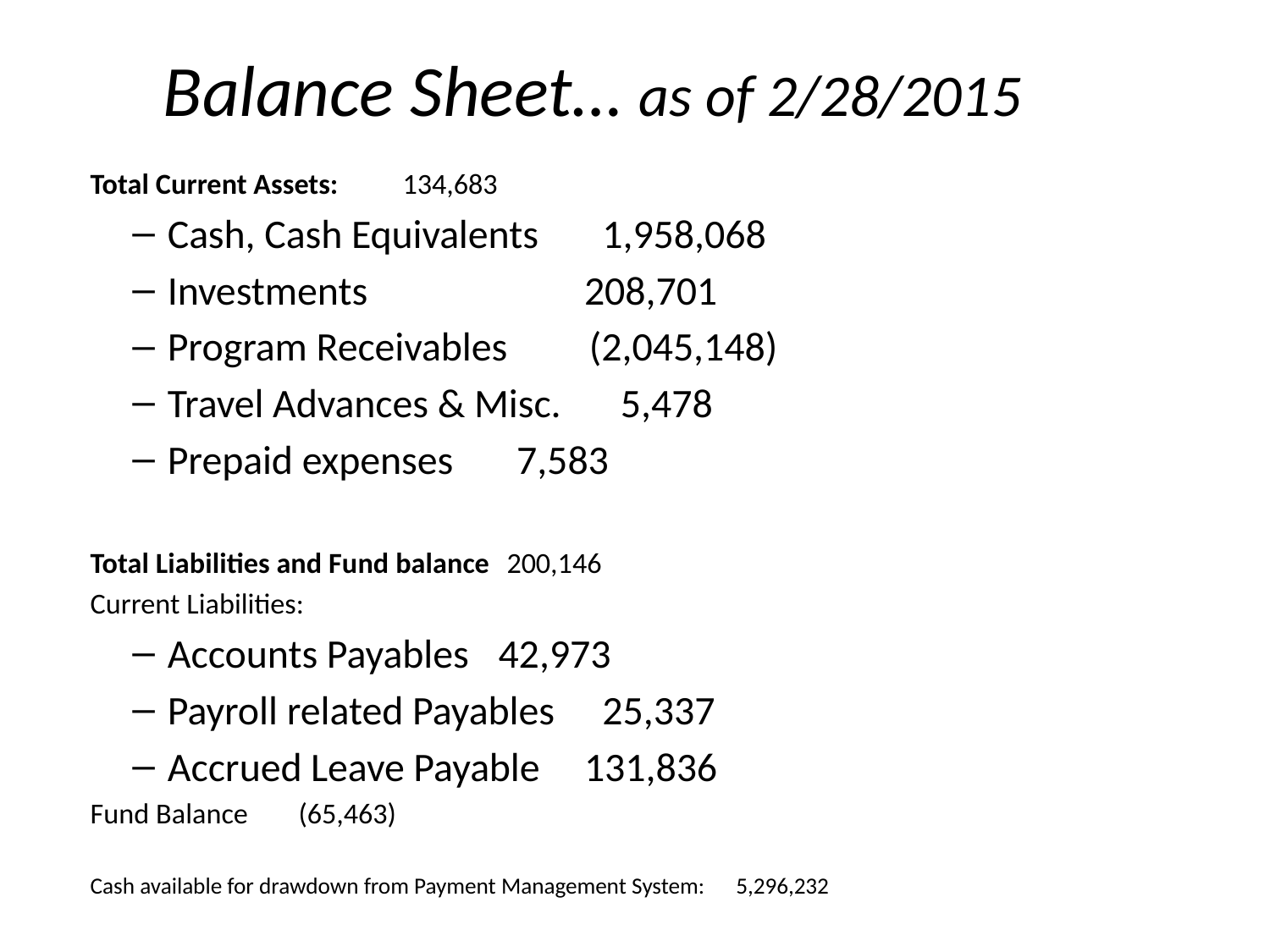

# Balance Sheet… as of 2/28/2015
Total Current Assets:					134,683
Cash, Cash Equivalents       1,958,068
Investments	              	208,701
Program Receivables         (2,045,148)
Travel Advances & Misc.	    5,478
Prepaid expenses		    7,583

Total Liabilities and Fund balance				200,146
Current Liabilities:
Accounts Payables		  42,973
Payroll related Payables	  25,337
Accrued Leave Payable	131,836
Fund Balance						(65,463)

Cash available for drawdown from Payment Management System:      5,296,232